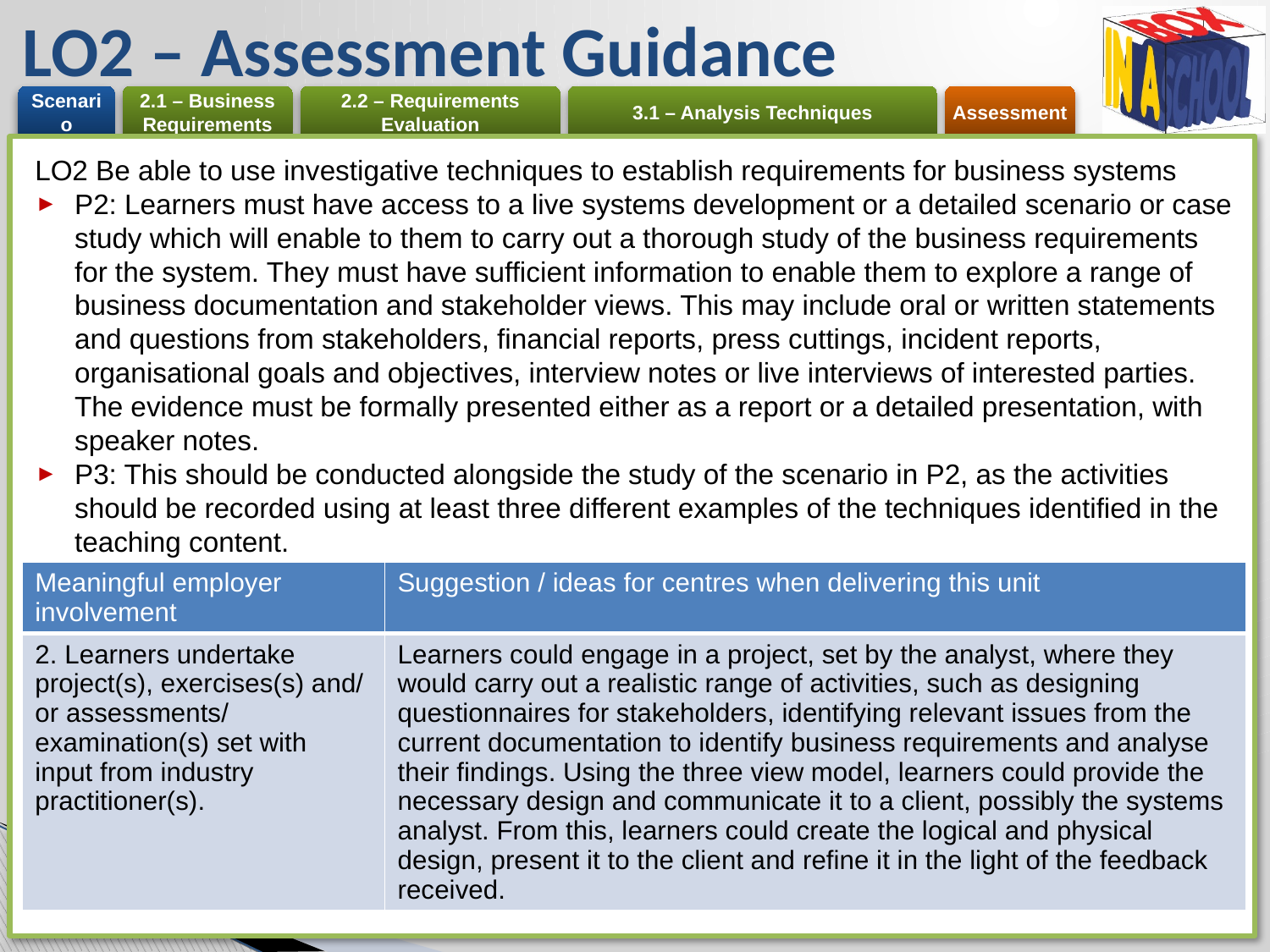

# LO2 – Assessment Guidance
LO2 Be able to use investigative techniques to establish requirements for business systems
P2: Learners must have access to a live systems development or a detailed scenario or case study which will enable to them to carry out a thorough study of the business requirements for the system. They must have sufficient information to enable them to explore a range of business documentation and stakeholder views. This may include oral or written statements and questions from stakeholders, financial reports, press cuttings, incident reports, organisational goals and objectives, interview notes or live interviews of interested parties. The evidence must be formally presented either as a report or a detailed presentation, with speaker notes.
P3: This should be conducted alongside the study of the scenario in P2, as the activities should be recorded using at least three different examples of the techniques identified in the teaching content.
| Meaningful employer involvement | Suggestion / ideas for centres when delivering this unit |
| --- | --- |
| 2. Learners undertake project(s), exercises(s) and/ or assessments/ examination(s) set with input from industry practitioner(s). | Learners could engage in a project, set by the analyst, where they would carry out a realistic range of activities, such as designing questionnaires for stakeholders, identifying relevant issues from the current documentation to identify business requirements and analyse their findings. Using the three view model, learners could provide the necessary design and communicate it to a client, possibly the systems analyst. From this, learners could create the logical and physical design, present it to the client and refine it in the light of the feedback received. |